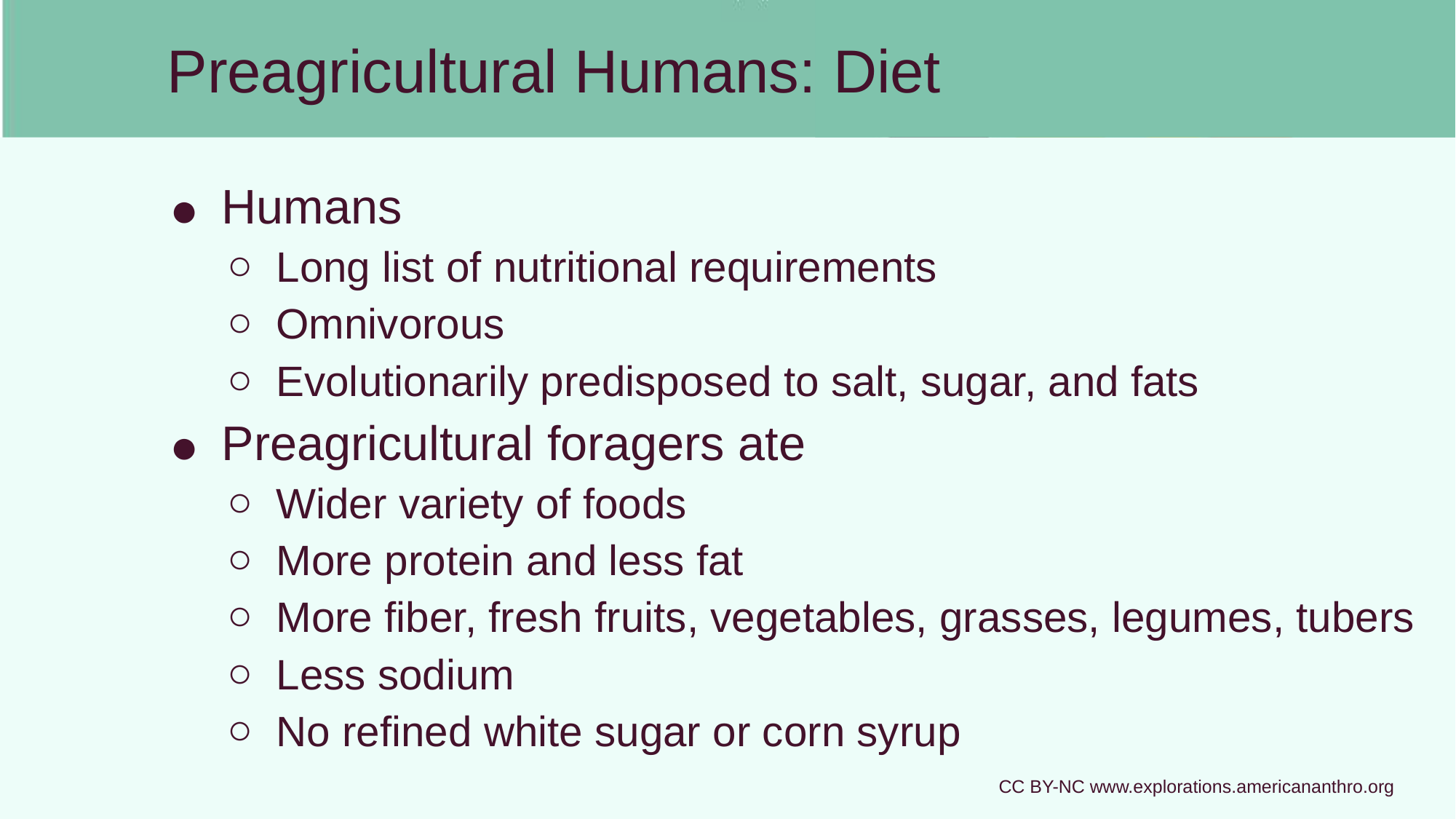

# Preagricultural Humans: Diet
Humans
Long list of nutritional requirements
Omnivorous
Evolutionarily predisposed to salt, sugar, and fats
Preagricultural foragers ate
Wider variety of foods
More protein and less fat
More fiber, fresh fruits, vegetables, grasses, legumes, tubers
Less sodium
No refined white sugar or corn syrup